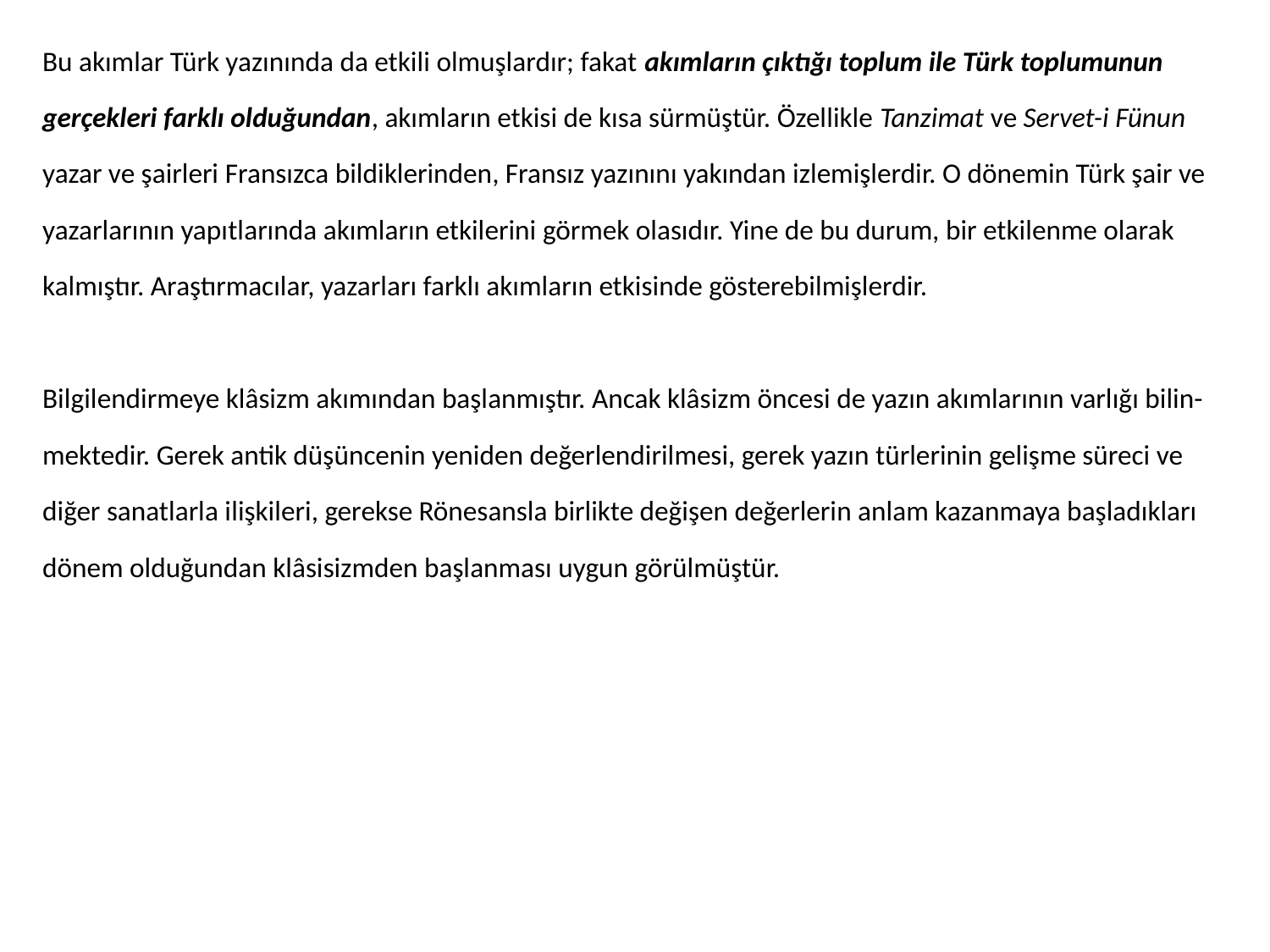

Bu akımlar Türk yazınında da etkili olmuşlardır; fakat akımların çıktığı toplum ile Türk toplumunun
gerçekleri farklı olduğundan, akımların etkisi de kısa sürmüştür. Özellikle Tanzimat ve Servet-i Fünun
yazar ve şairleri Fransızca bildiklerinden, Fransız yazınını yakından izlemişlerdir. O dönemin Türk şair ve
yazarlarının yapıtlarında akımların etkilerini görmek olasıdır. Yine de bu durum, bir etkilenme olarak
kalmıştır. Araştırmacılar, yazarları farklı akımların etkisinde gösterebilmişlerdir.

Bilgilendirmeye klâsizm akımından başlanmıştır. Ancak klâsizm öncesi de yazın akımlarının varlığı bilin-
mektedir. Gerek antik düşüncenin yeniden değerlendirilmesi, gerek yazın türlerinin gelişme süreci ve
diğer sanatlarla ilişkileri, gerekse Rönesansla birlikte değişen değerlerin anlam kazanmaya başladıkları
dönem olduğundan klâsisizmden başlanması uygun görülmüştür.